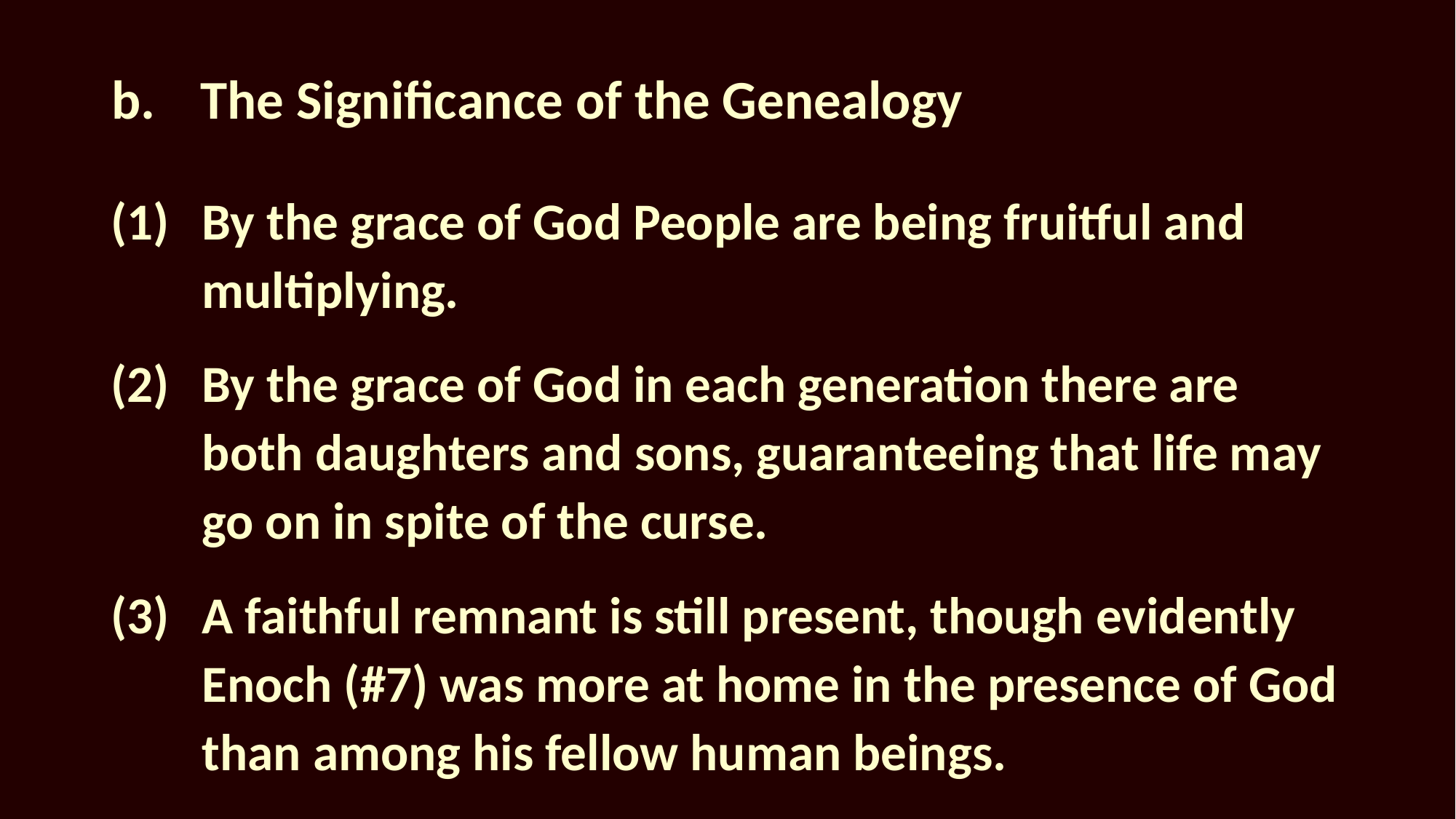

# b.	The Significance of the Genealogy
By the grace of God People are being fruitful and multiplying.
By the grace of God in each generation there are both daughters and sons, guaranteeing that life may go on in spite of the curse.
A faithful remnant is still present, though evidently Enoch (#7) was more at home in the presence of God than among his fellow human beings.